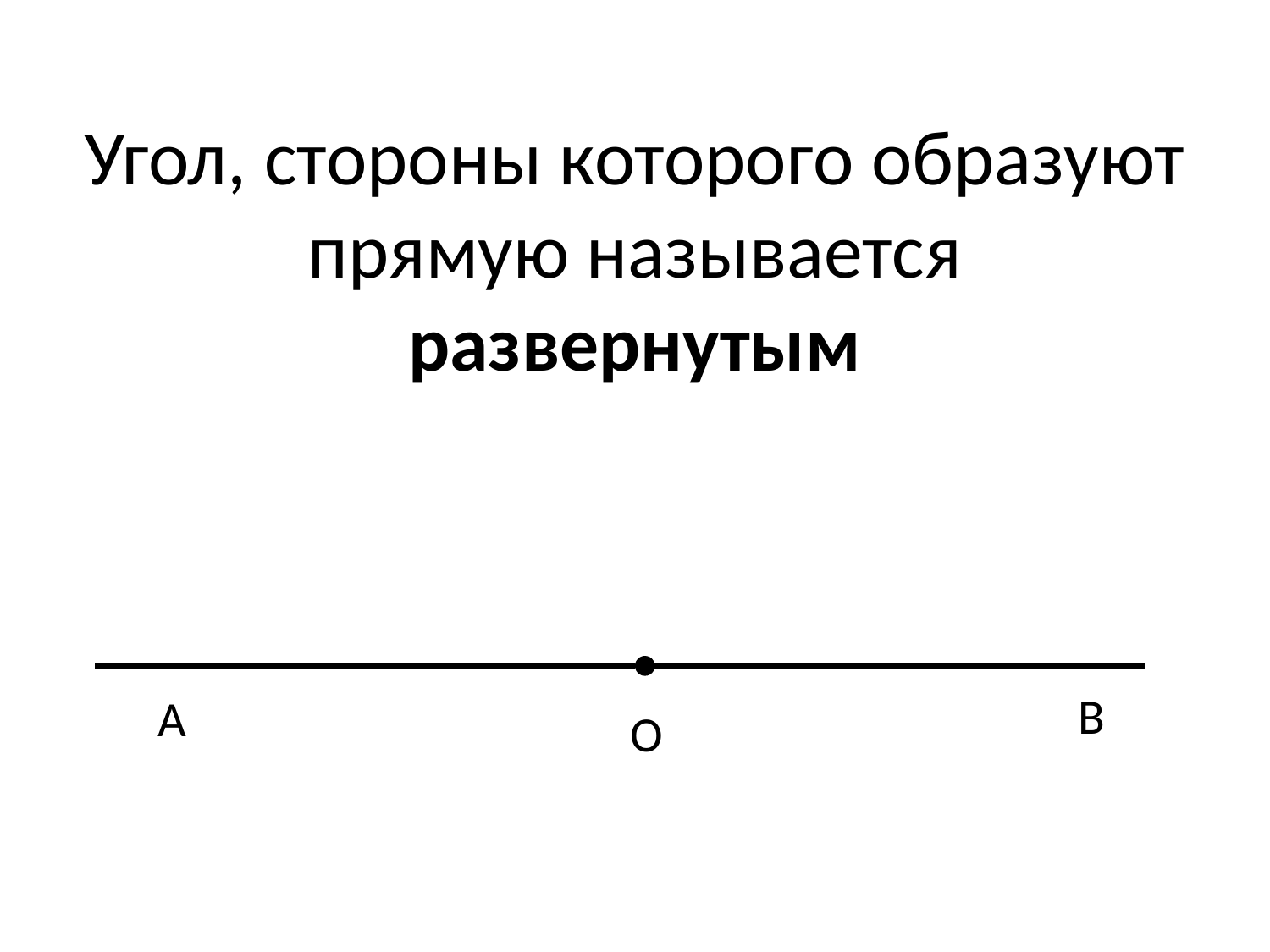

# Угол, стороны которого образуют прямую называется развернутым

В
А
О